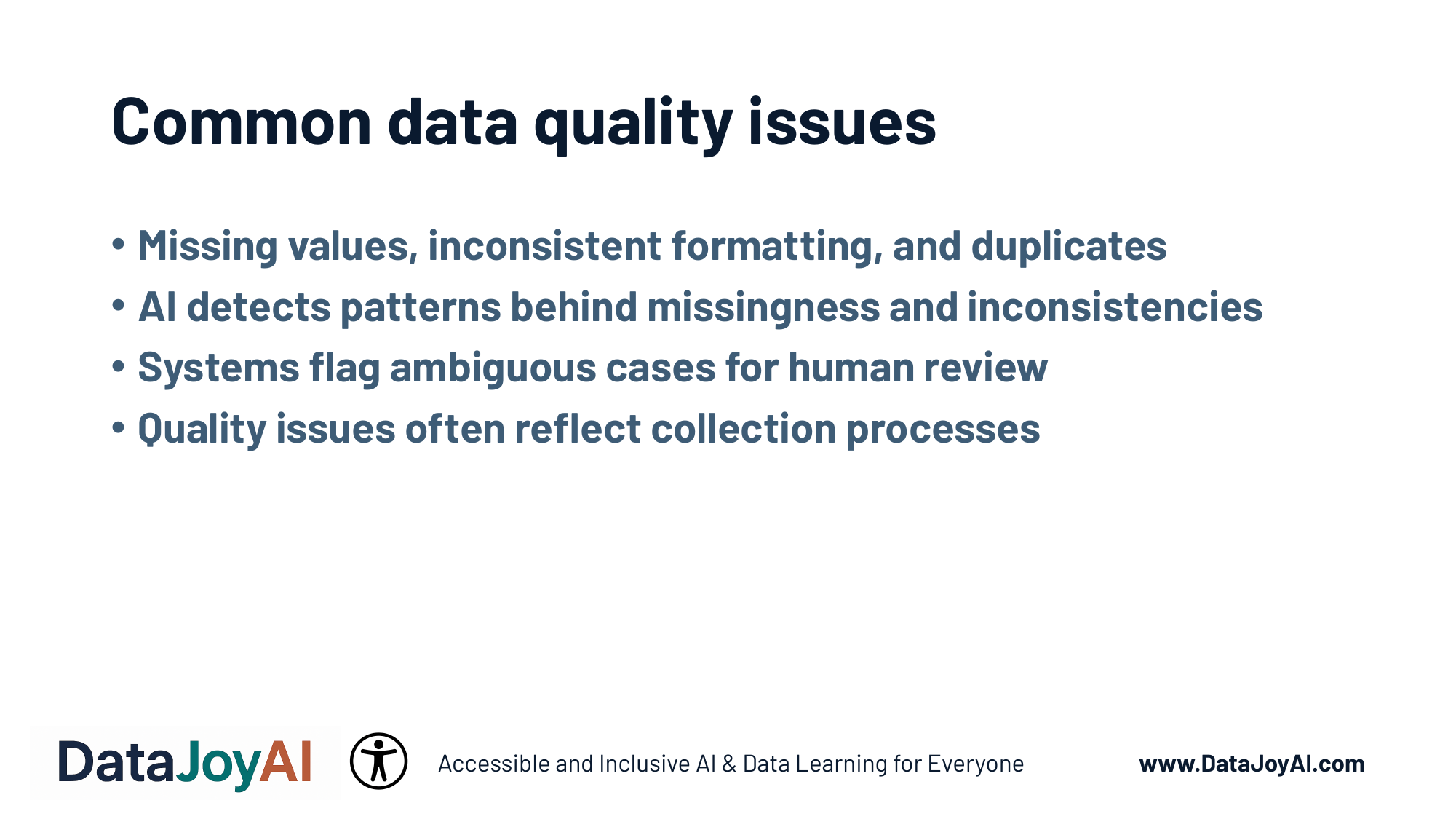

# Common data quality issues
Missing values, inconsistent formatting, and duplicates
AI detects patterns behind missingness and inconsistencies
Systems flag ambiguous cases for human review
Quality issues often reflect collection processes